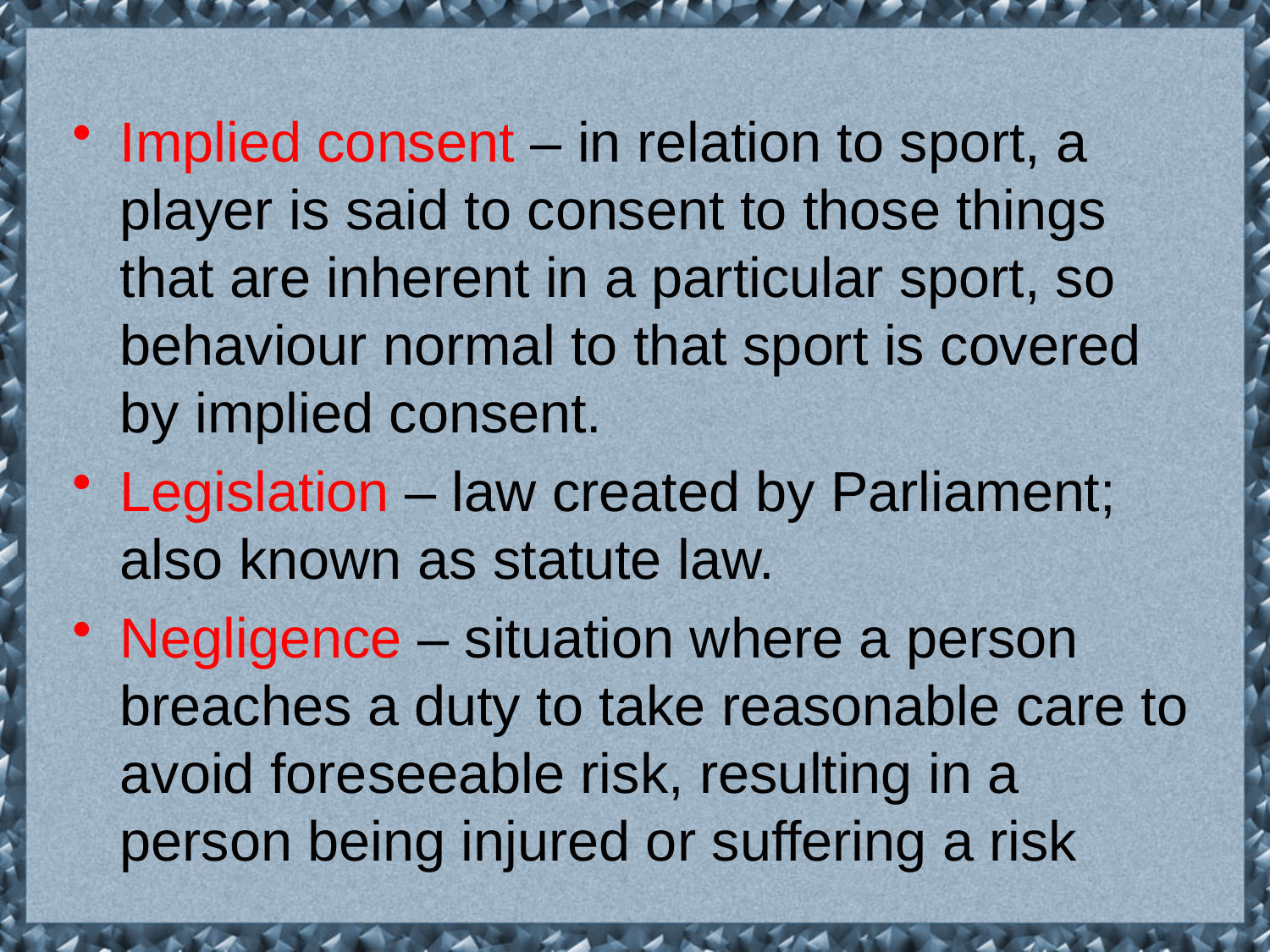

Implied consent – in relation to sport, a player is said to consent to those things that are inherent in a particular sport, so behaviour normal to that sport is covered by implied consent.
Legislation – law created by Parliament; also known as statute law.
Negligence – situation where a person breaches a duty to take reasonable care to avoid foreseeable risk, resulting in a person being injured or suffering a risk